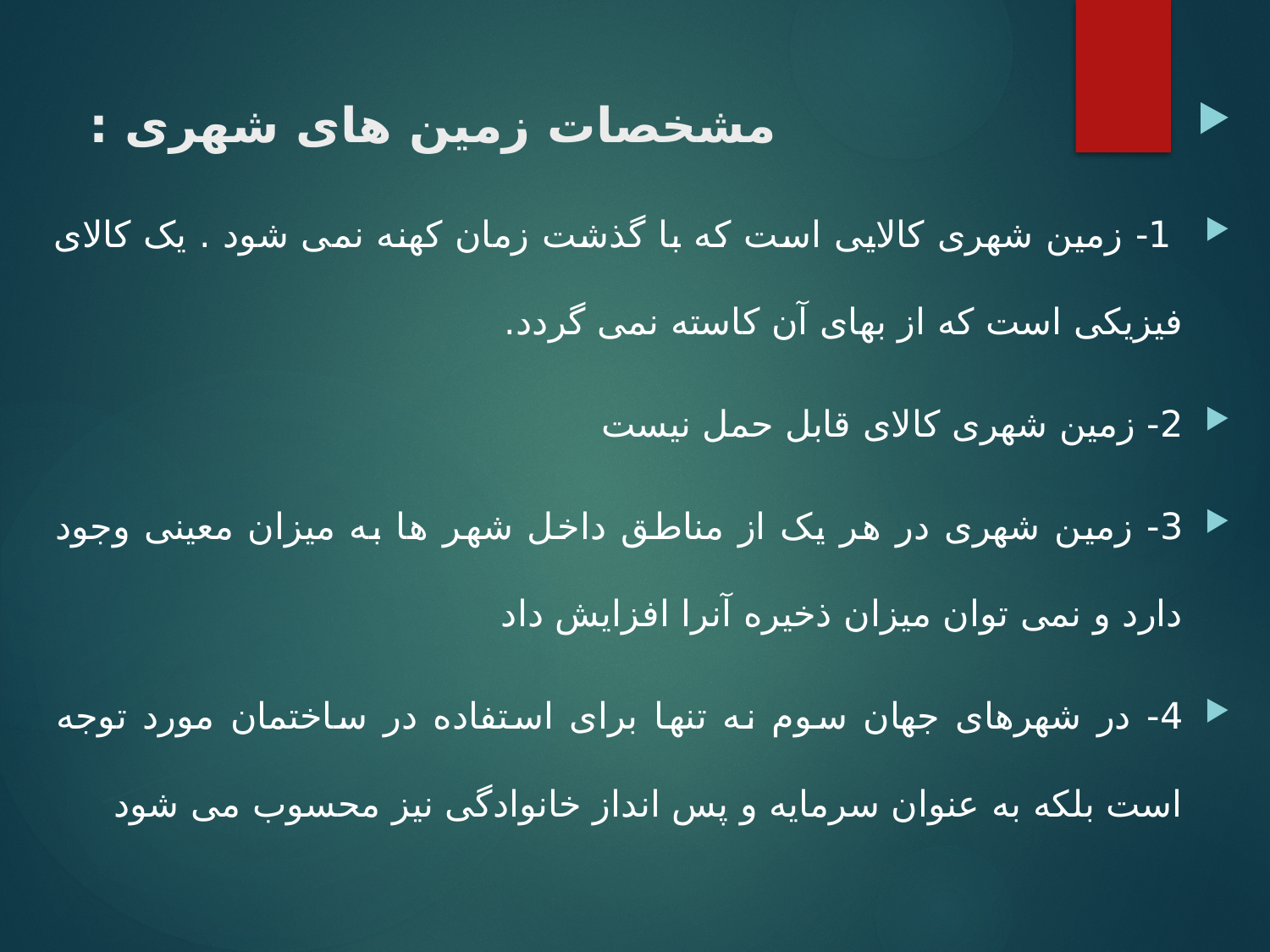

مشخصات زمین های شهری :
 1- زمین شهری کالایی است که با گذشت زمان کهنه نمی شود . یک کالای فیزیکی است که از بهای آن کاسته نمی گردد.
2- زمین شهری کالای قابل حمل نیست
3- زمین شهری در هر یک از مناطق داخل شهر ها به میزان معینی وجود دارد و نمی توان میزان ذخیره آنرا افزایش داد
4- در شهرهای جهان سوم نه تنها برای استفاده در ساختمان مورد توجه است بلکه به عنوان سرمایه و پس انداز خانوادگی نیز محسوب می شود